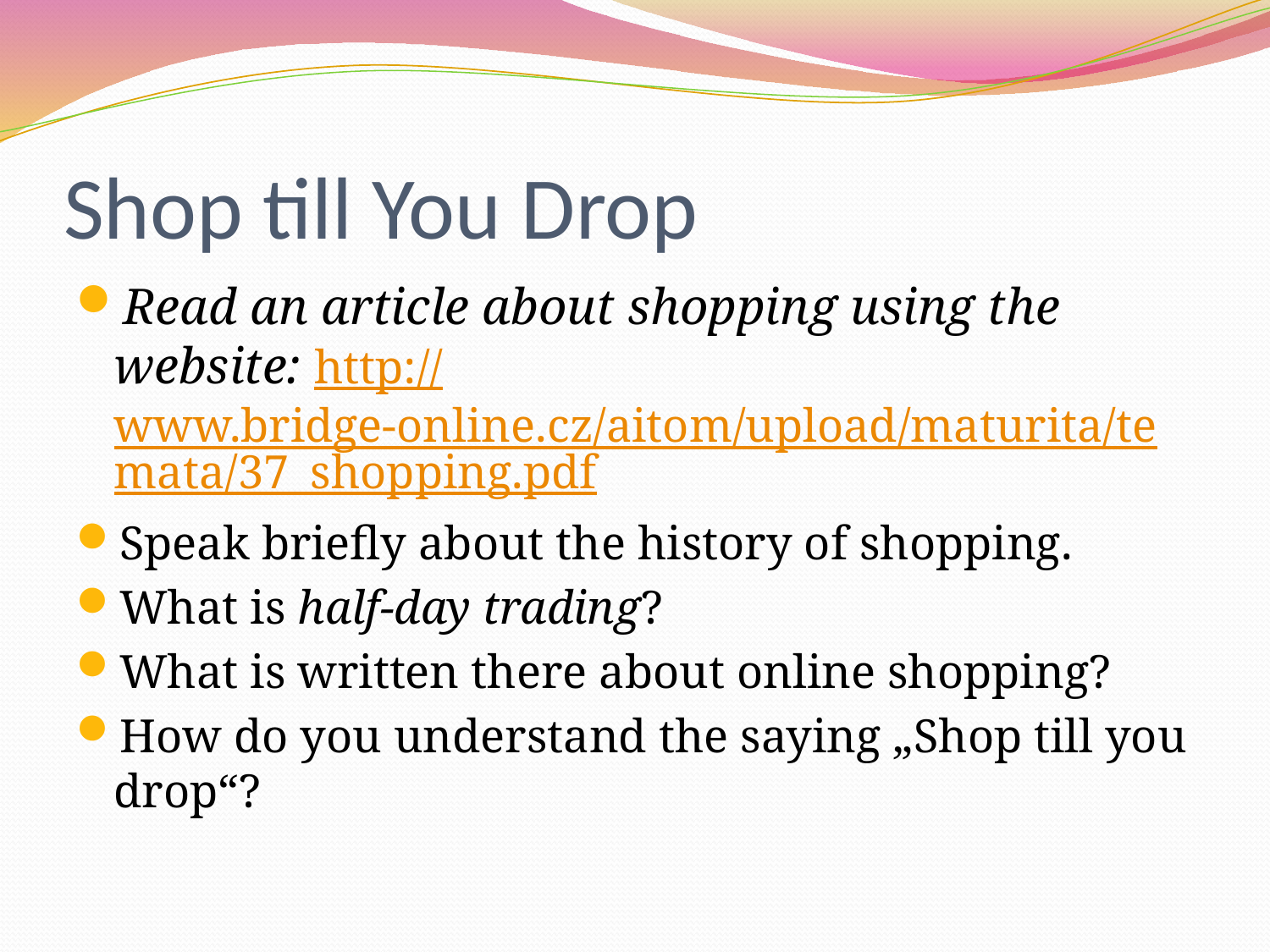

# Shop till You Drop
Read an article about shopping using the website: http://www.bridge-online.cz/aitom/upload/maturita/temata/37_shopping.pdf
Speak briefly about the history of shopping.
What is half-day trading?
What is written there about online shopping?
How do you understand the saying „Shop till you drop“?